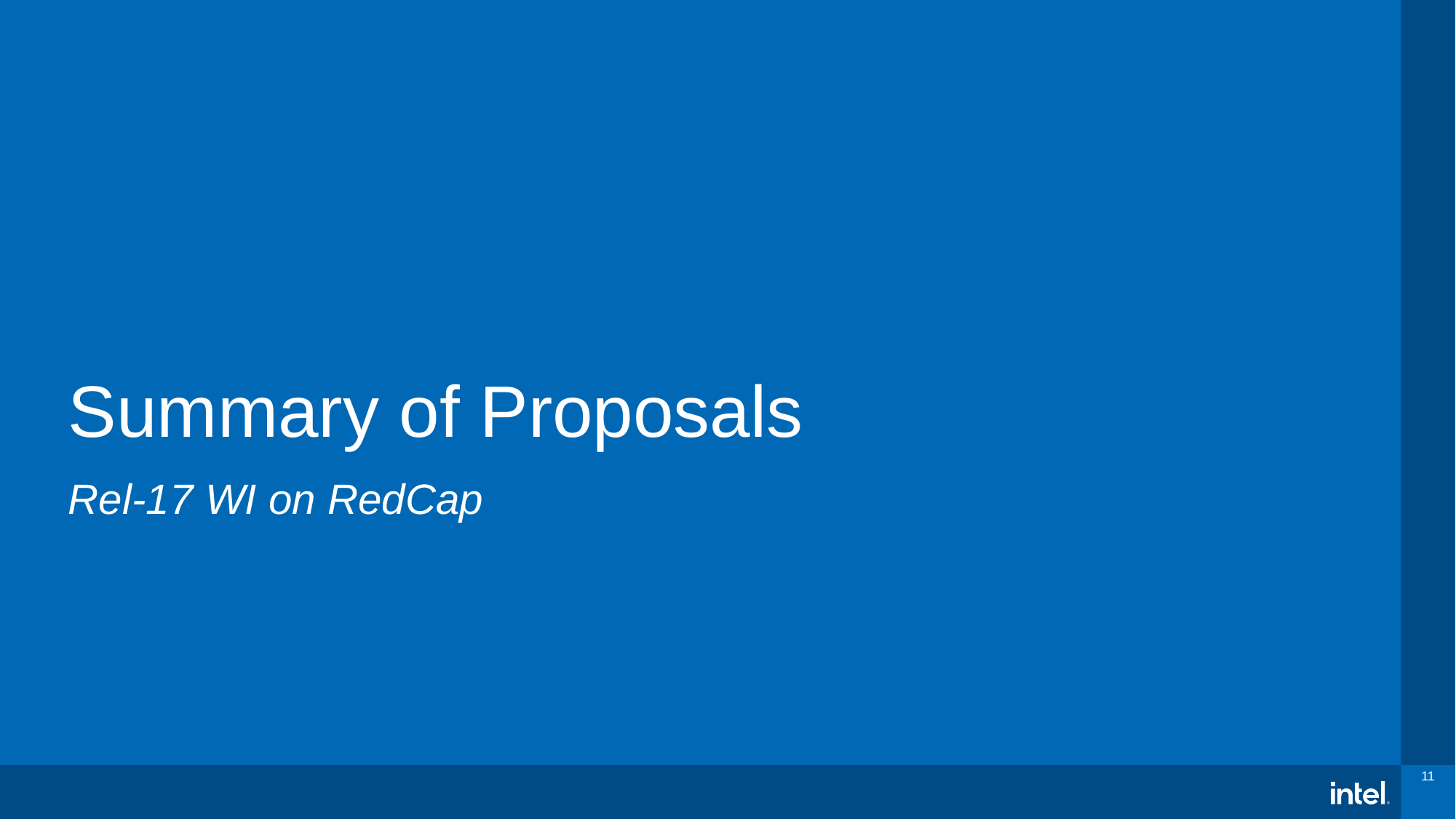

# Summary of Proposals
Rel-17 WI on RedCap